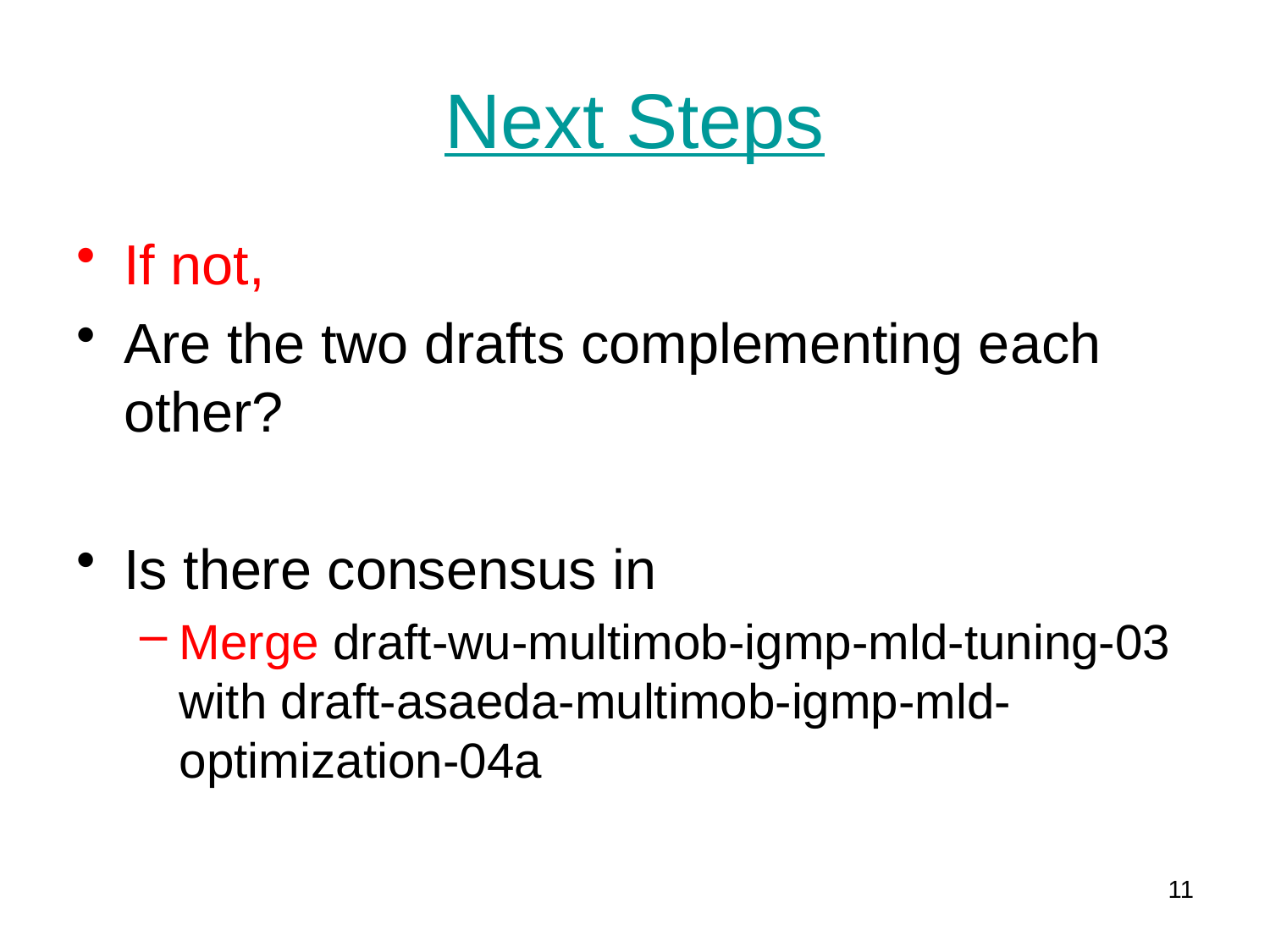

# Next Steps
If not,
Are the two drafts complementing each other?

Is there consensus in
Merge draft-wu-multimob-igmp-mld-tuning-03 with draft-asaeda-multimob-igmp-mld-optimization-04a
11